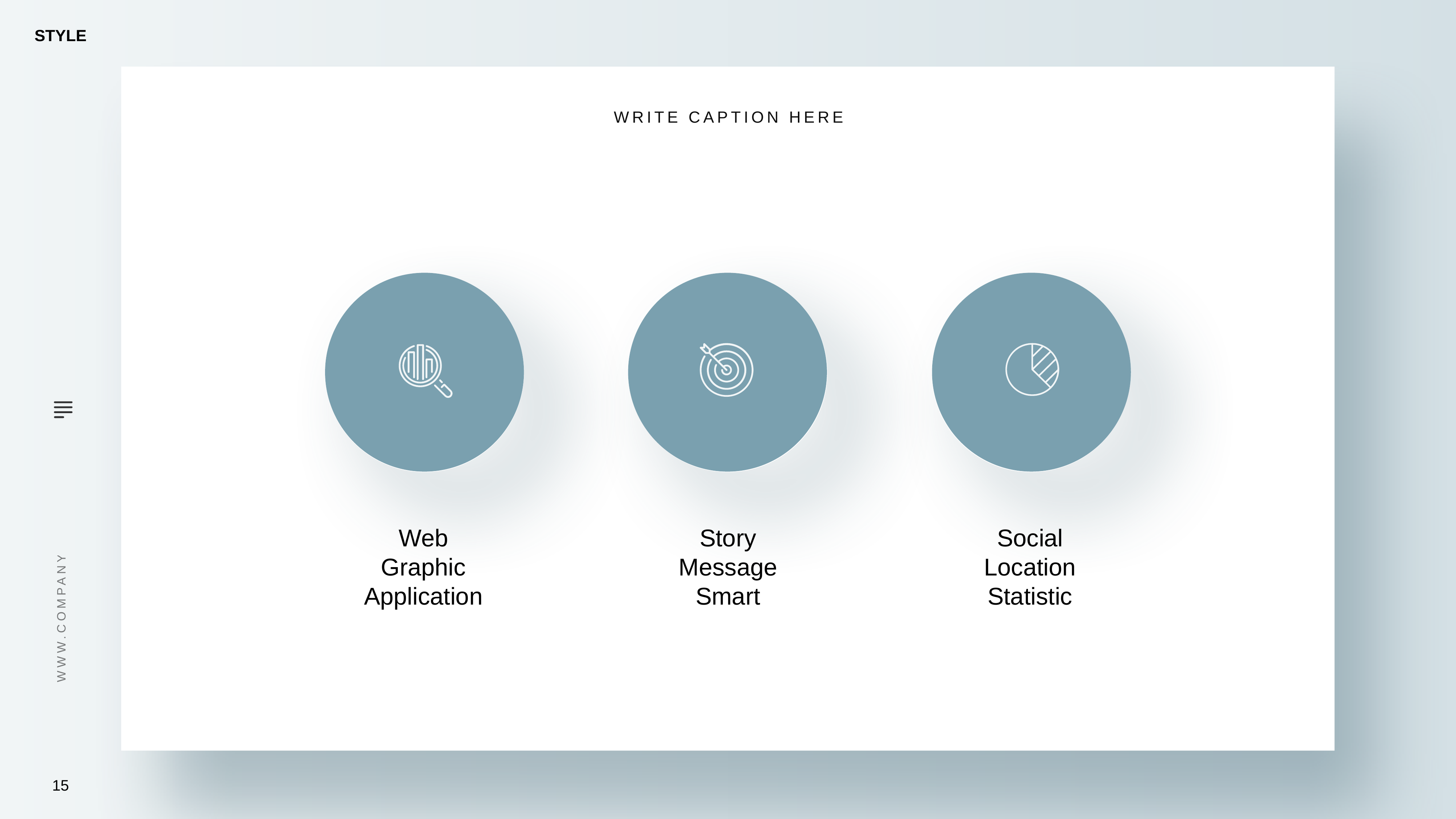

WRITE CAPTION HERE

Web
Graphic
Application

Story
Message
Smart

Social
Location
Statistic

15